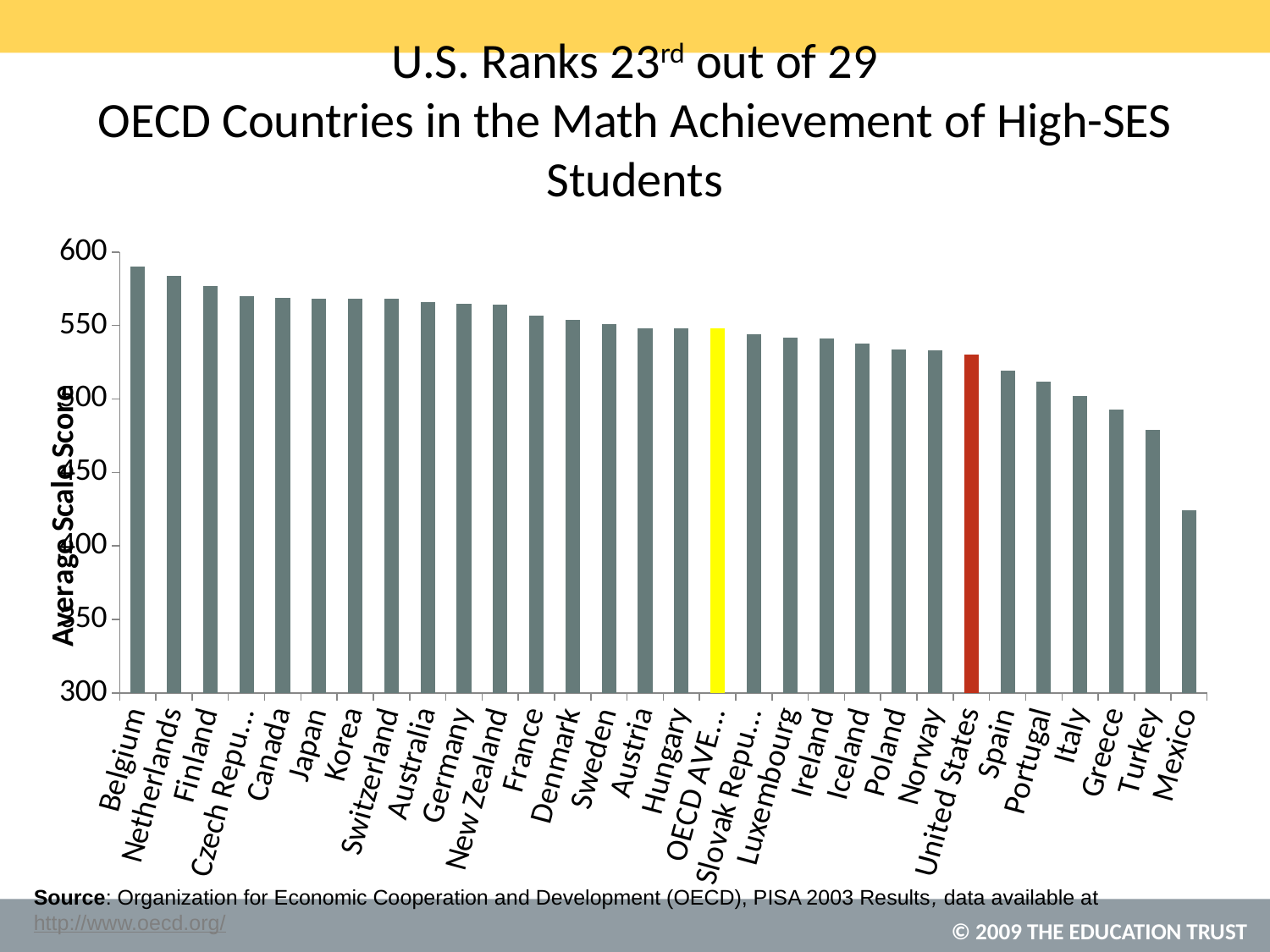

# U.S. Ranks 23rd out of 29 OECD Countries in the Math Achievement of High-SES Students

### Chart

| Category | Top quarter |
|---|---|
| Belgium | 590.0 |
| Netherlands | 584.0 |
| Finland | 577.0 |
| Czech Republic | 570.0 |
| Canada | 569.0 |
| Japan | 568.0 |
| Korea | 568.0 |
| Switzerland | 568.0 |
| Australia | 566.0 |
| Germany | 565.0 |
| New Zealand | 564.0 |
| France | 557.0 |
| Denmark | 554.0 |
| Sweden | 551.0 |
| Austria | 548.0 |
| Hungary | 548.0 |
| OECD AVERAGE | 548.0 |
| Slovak Republic | 544.0 |
| Luxembourg | 542.0 |
| Ireland | 541.0 |
| Iceland | 538.0 |
| Poland | 534.0 |
| Norway | 533.0 |
| United States | 530.0 |
| Spain | 519.0 |
| Portugal | 512.0 |
| Italy | 502.0 |
| Greece | 493.0 |
| Turkey | 479.0 |
| Mexico | 424.0 |
Source: Organization for Economic Cooperation and Development (OECD), PISA 2003 Results, data available at http://www.oecd.org/